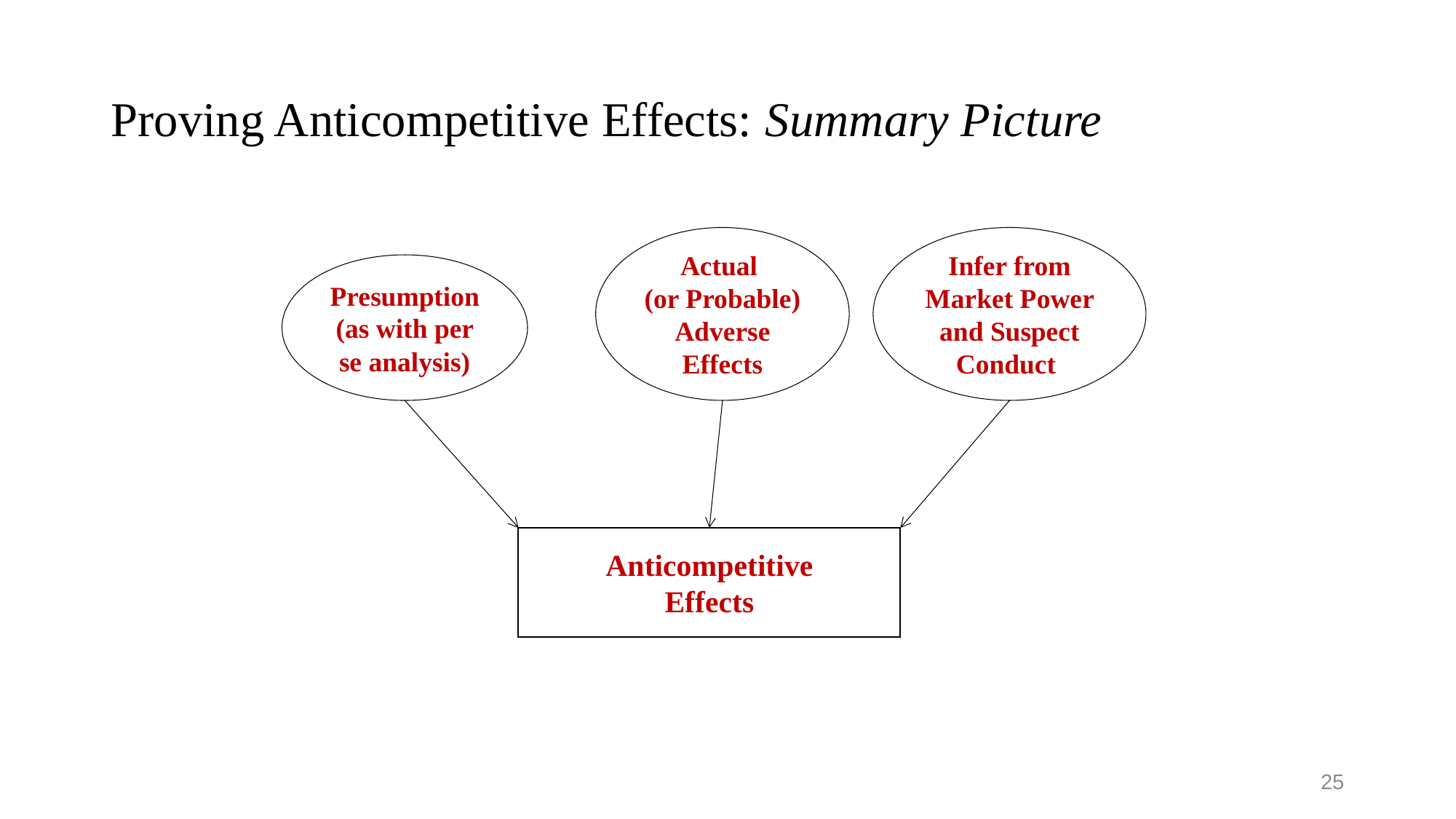

# Proving Anticompetitive Effects: Summary Picture
Actual
(or Probable) Adverse
Effects
Infer from Market Power and Suspect Conduct
Presumption
(as with per se analysis)
Anticompetitive
Effects
25